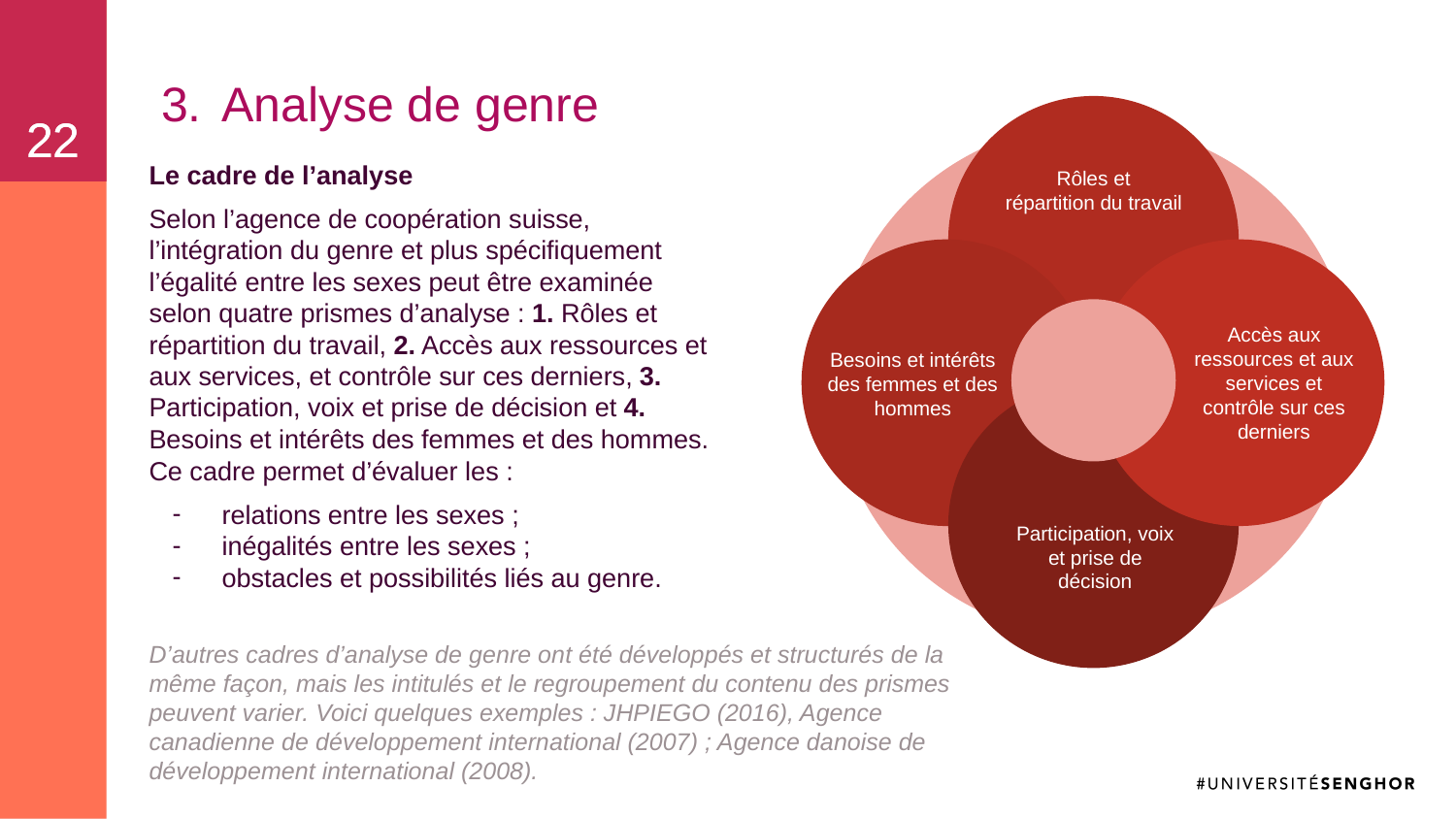

22
22
# Analyse de genre

Rôles et
répartition du travail

Le cadre de l’analyse
Selon l’agence de coopération suisse, l’intégration du genre et plus spécifiquement l’égalité entre les sexes peut être examinée selon quatre prismes d’analyse : 1. Rôles et répartition du travail, 2. Accès aux ressources et aux services, et contrôle sur ces derniers, 3. Participation, voix et prise de décision et 4. Besoins et intérêts des femmes et des hommes. Ce cadre permet d’évaluer les :
relations entre les sexes ;
inégalités entre les sexes ;
obstacles et possibilités liés au genre.

Accès aux ressources et aux services et contrôle sur ces derniers

Besoins et intérêts des femmes et des hommes

Participation, voix et prise de décision
D’autres cadres d’analyse de genre ont été développés et structurés de la même façon, mais les intitulés et le regroupement du contenu des prismes peuvent varier. Voici quelques exemples : JHPIEGO (2016), Agence canadienne de développement international (2007) ; Agence danoise de développement international (2008).